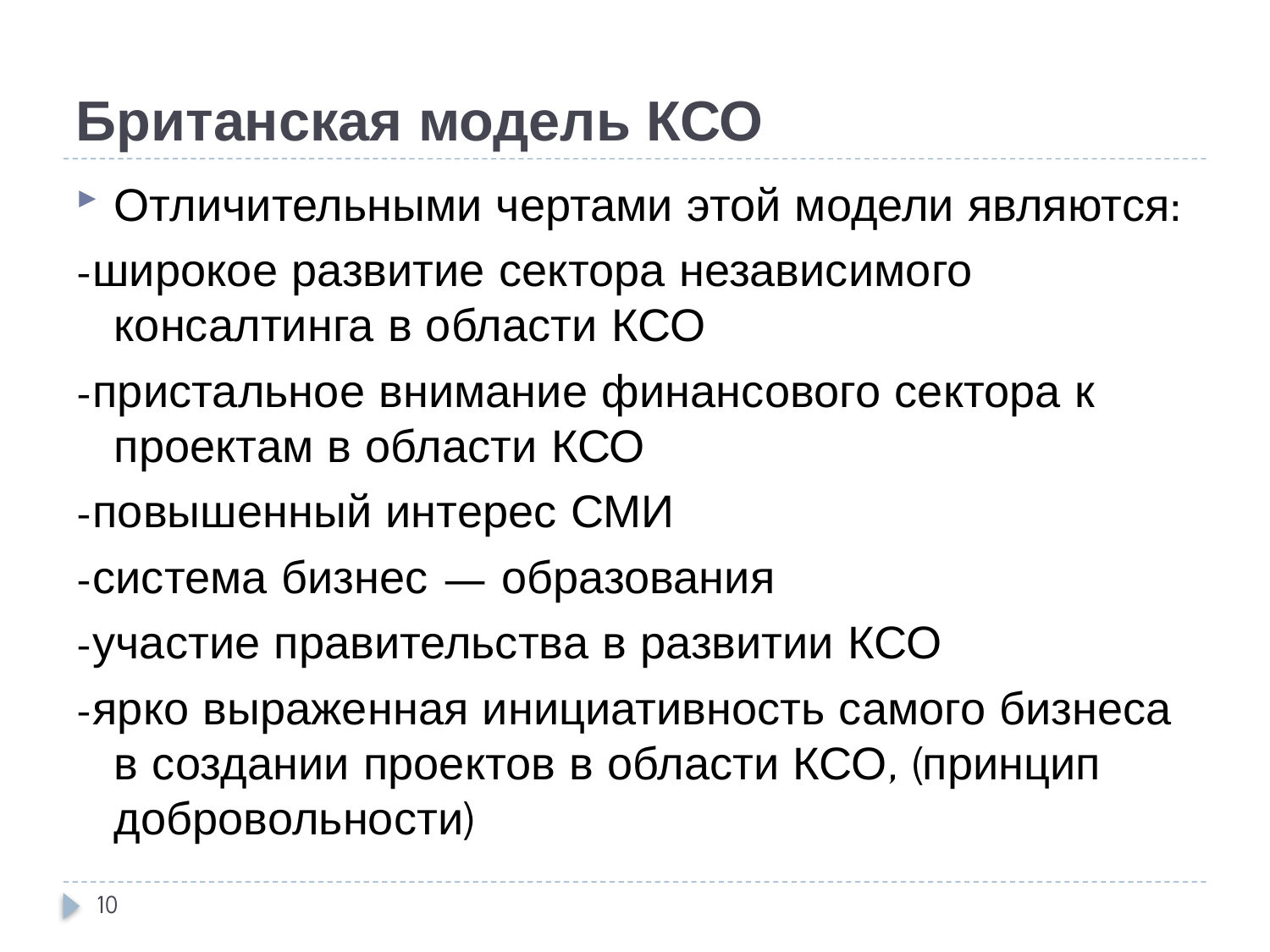

# Британская модель КСО
Отличительными чертами этой модели являются:
-широкое развитие сектора независимого консалтинга в области КСО
-пристальное внимание финансового сектора к проектам в области КСО
-повышенный интерес СМИ
-система бизнес — образования
-участие правительства в развитии КСО
-ярко выраженная инициативность самого бизнеса в создании проектов в области КСО, (принцип добровольности)

10